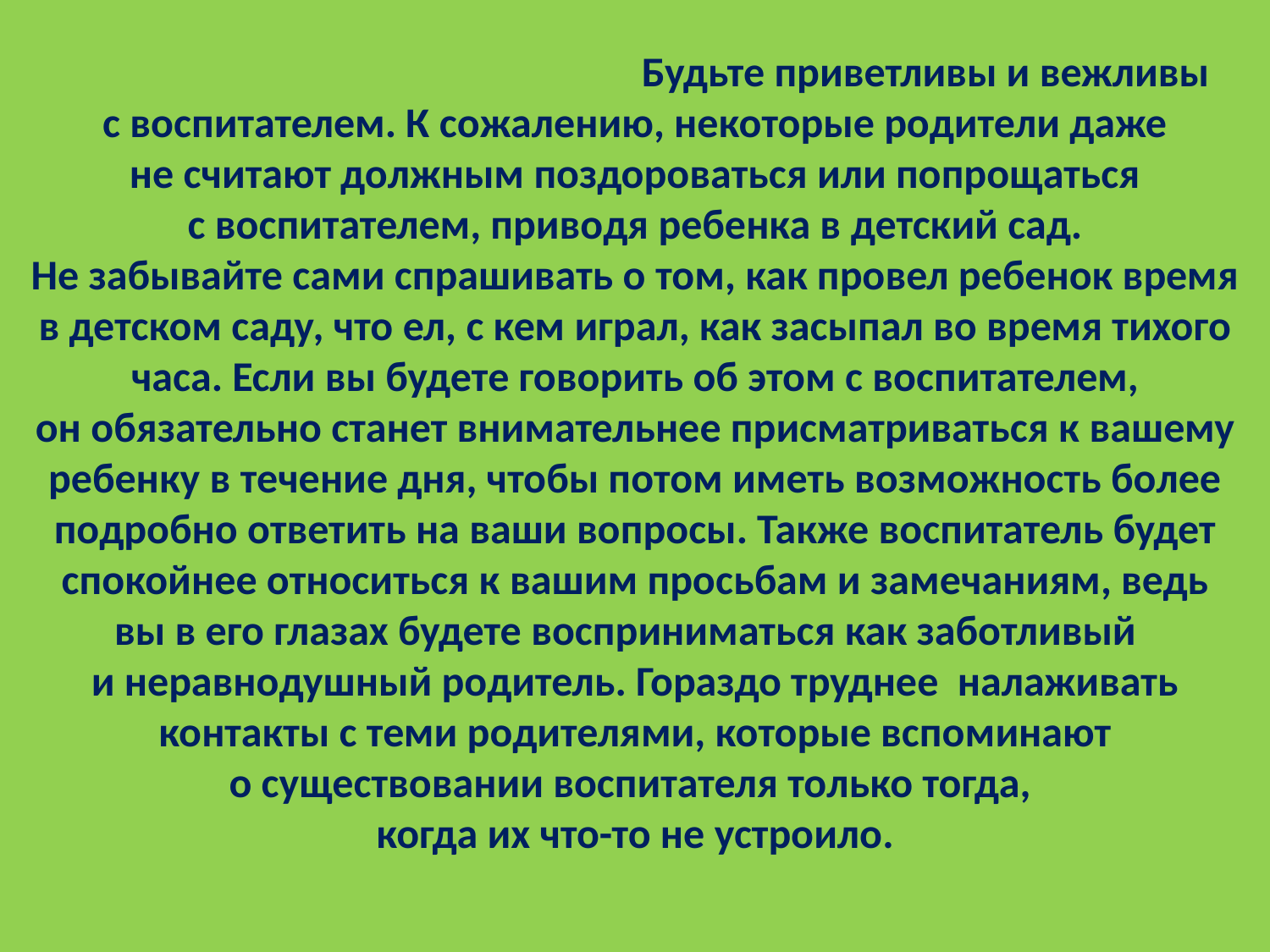

# Будьте приветливы и вежливы с воспитателем. К сожалению, некоторые родители даже не считают должным поздороваться или попрощаться с воспитателем, приводя ребенка в детский сад. Не забывайте сами спрашивать о том, как провел ребенок время в детском саду, что ел, с кем играл, как засыпал во время тихого часа. Если вы будете говорить об этом с воспитателем, он обязательно станет внимательнее присматриваться к вашему ребенку в течение дня, чтобы потом иметь возможность более подробно ответить на ваши вопросы. Также воспитатель будет спокойнее относиться к вашим просьбам и замечаниям, ведь вы в его глазах будете восприниматься как заботливый   и неравнодушный родитель. Гораздо труднее  налаживать контакты с теми родителями, которые вспоминают о существовании воспитателя только тогда, когда их что-то не устроило.